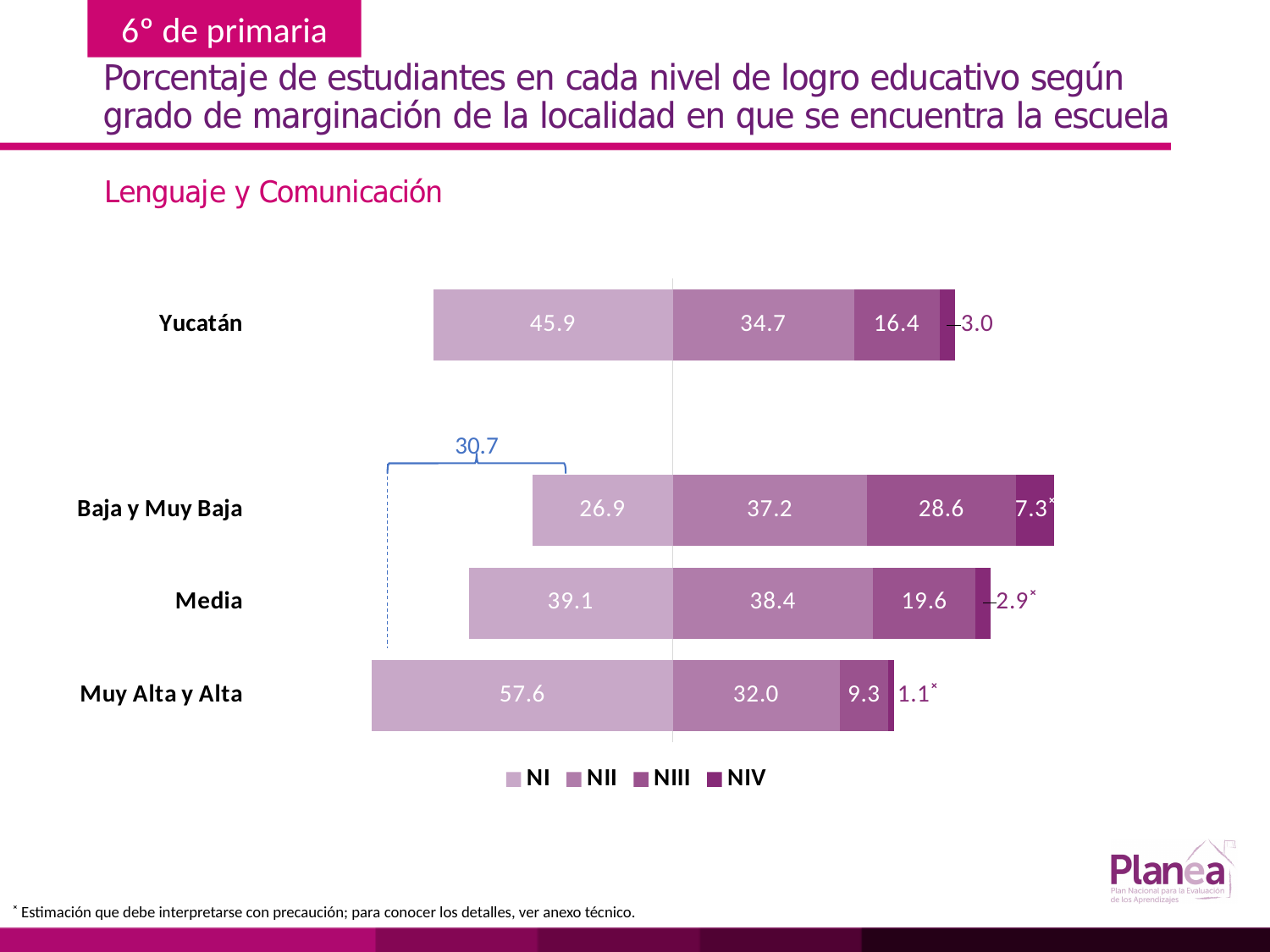

# Porcentaje de estudiantes en cada nivel de logro educativo según grado de marginación de la localidad en que se encuentra la escuela

Lenguaje y Comunicación

### Chart

| Category |  |  |  |  |
|---|---|---|---|---|
| Muy Alta y Alta | -57.6 | 32.0 | 9.3 | 1.1 |
| Media | -39.1 | 38.4 | 19.6 | 2.9 |
| Baja y Muy Baja | -26.9 | 37.2 | 28.6 | 7.3 |
|  | None | None | None | None |
| Yucatán | -45.9 | 34.7 | 16.4 | 3.0 |
30.7
˟ Estimación que debe interpretarse con precaución; para conocer los detalles, ver anexo técnico.